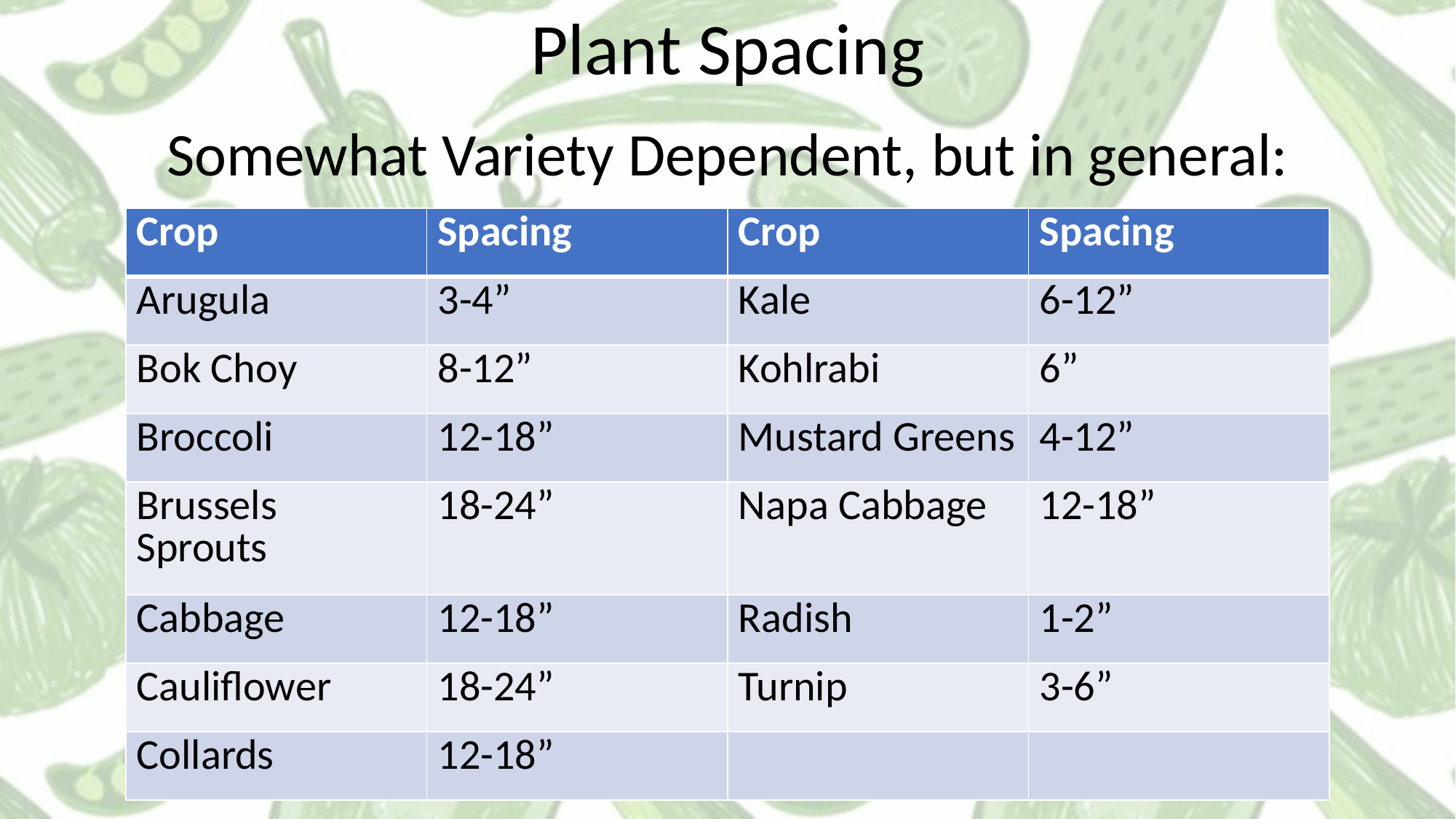

Plant Spacing
Somewhat Variety Dependent, but in general:
| Crop | Spacing | Crop | Spacing |
| --- | --- | --- | --- |
| Arugula | 3-4” | Kale | 6-12” |
| Bok Choy | 8-12” | Kohlrabi | 6” |
| Broccoli | 12-18” | Mustard Greens | 4-12” |
| Brussels Sprouts | 18-24” | Napa Cabbage | 12-18” |
| Cabbage | 12-18” | Radish | 1-2” |
| Cauliflower | 18-24” | Turnip | 3-6” |
| Collards | 12-18” |  |  |